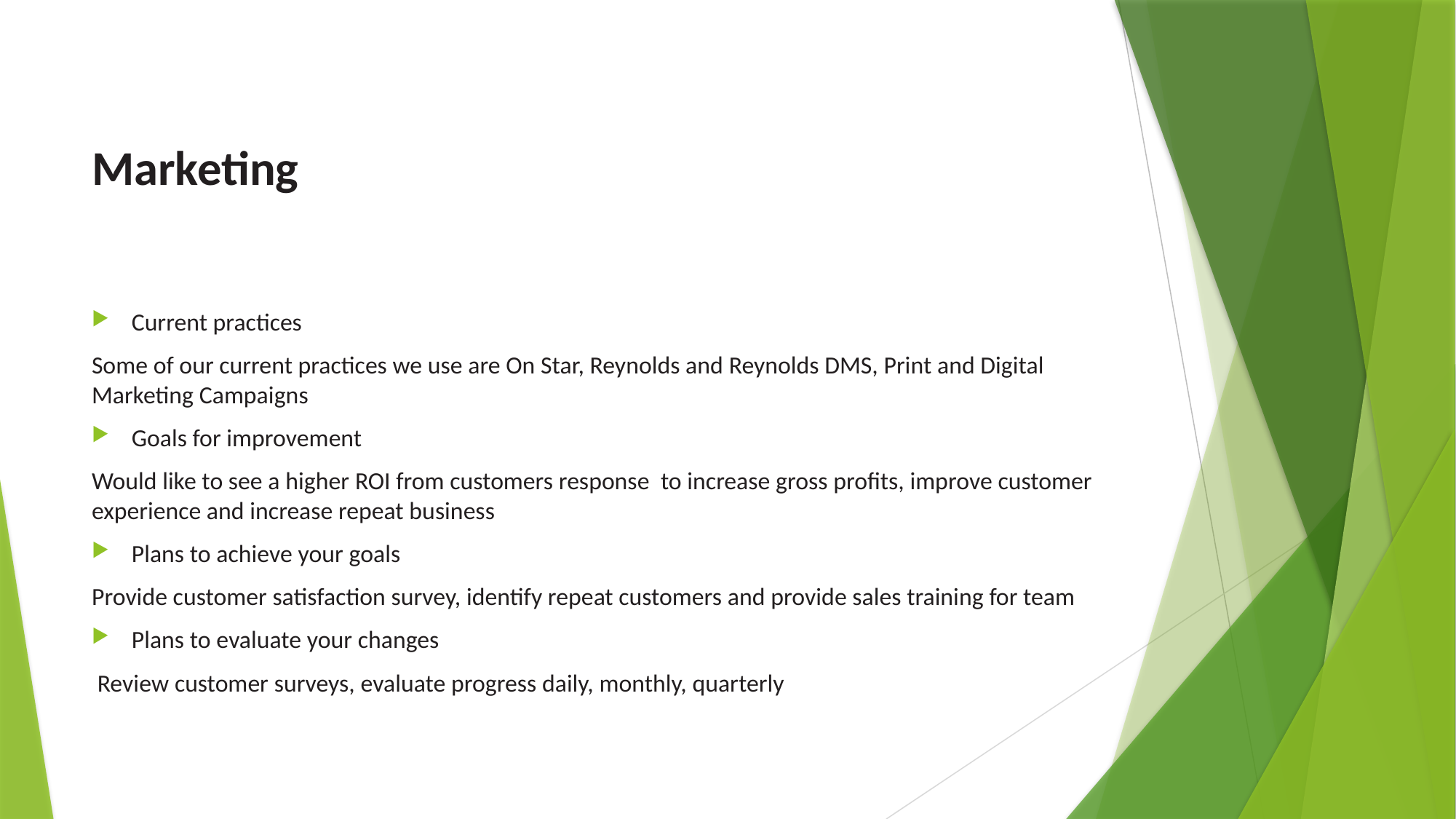

# Marketing

Current practices
Some of our current practices we use are On Star, Reynolds and Reynolds DMS, Print and Digital Marketing Campaigns
Goals for improvement
Would like to see a higher ROI from customers response  to increase gross profits, improve customer experience and increase repeat business
Plans to achieve your goals
Provide customer satisfaction survey, identify repeat customers and provide sales training for team
Plans to evaluate your changes
 Review customer surveys, evaluate progress daily, monthly, quarterly